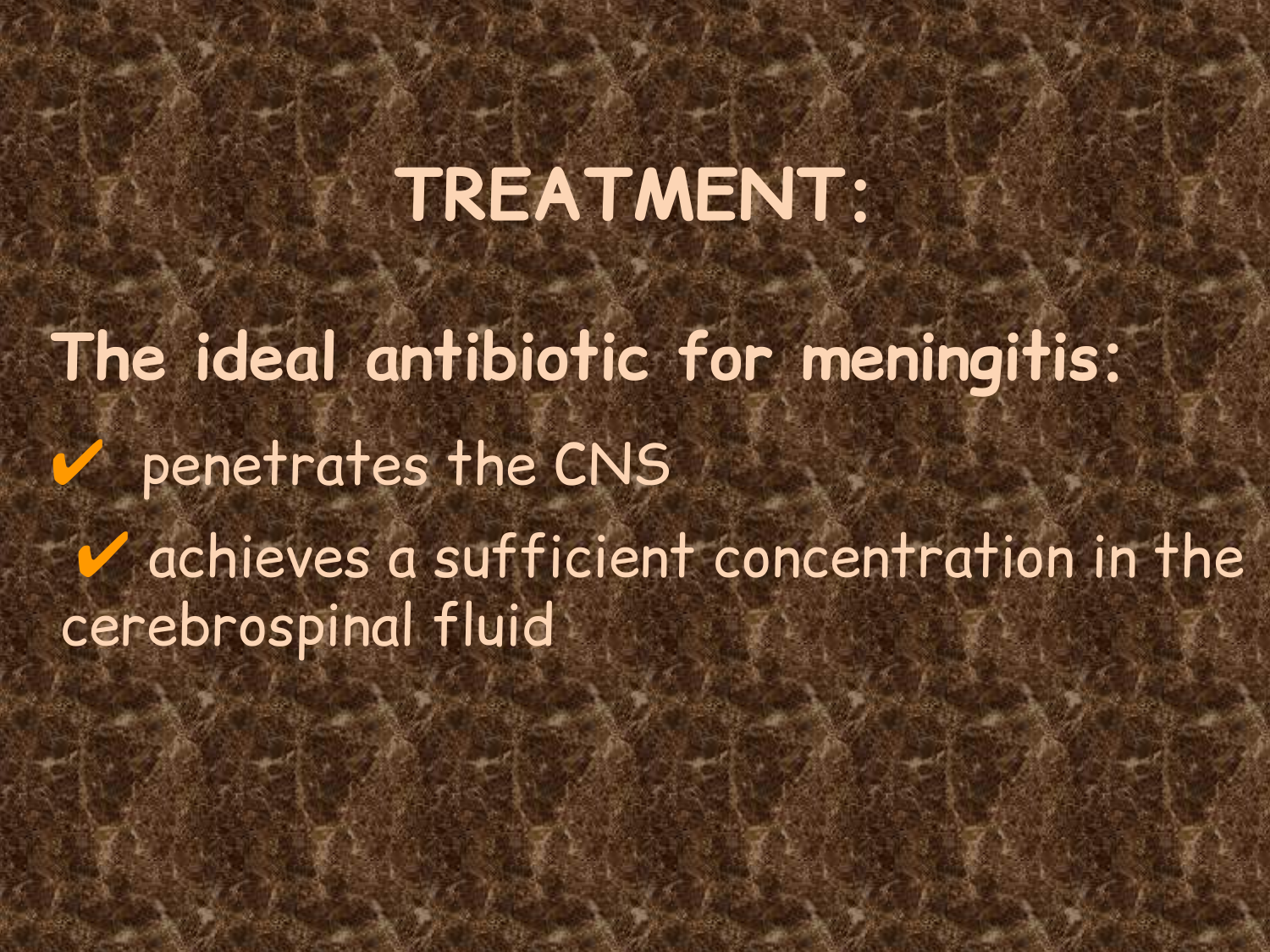

TREATMENT:

   The ideal antibiotic for meningitis:
   ✔  penetrates the CNS
    ✔ achieves a sufficient concentration in the cerebrospinal fluid

#